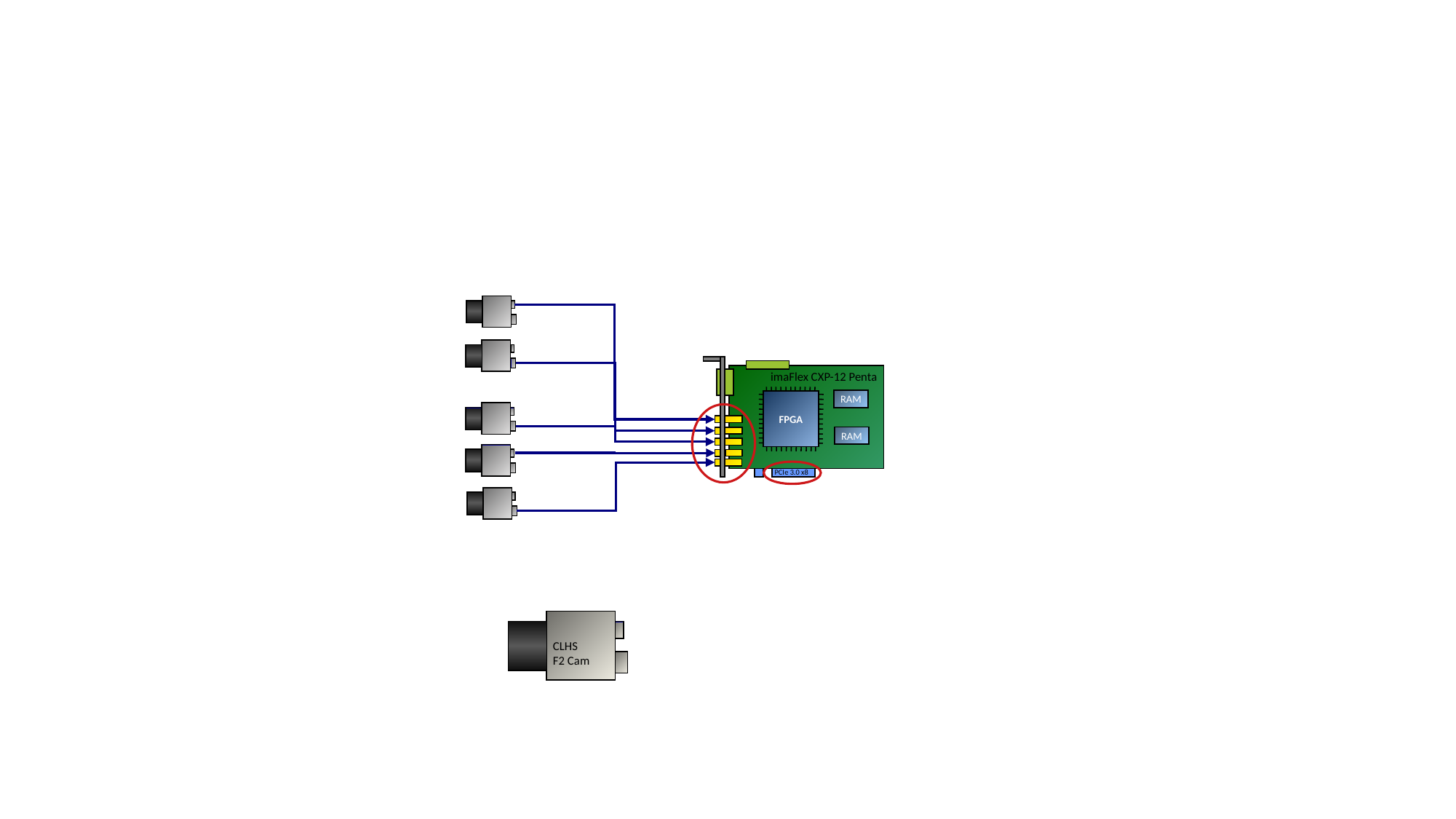

FPGA

imaFlex CXP-12 Penta
RAM

RAM

PCIe 3.0 x8

CLHS
F2 Cam